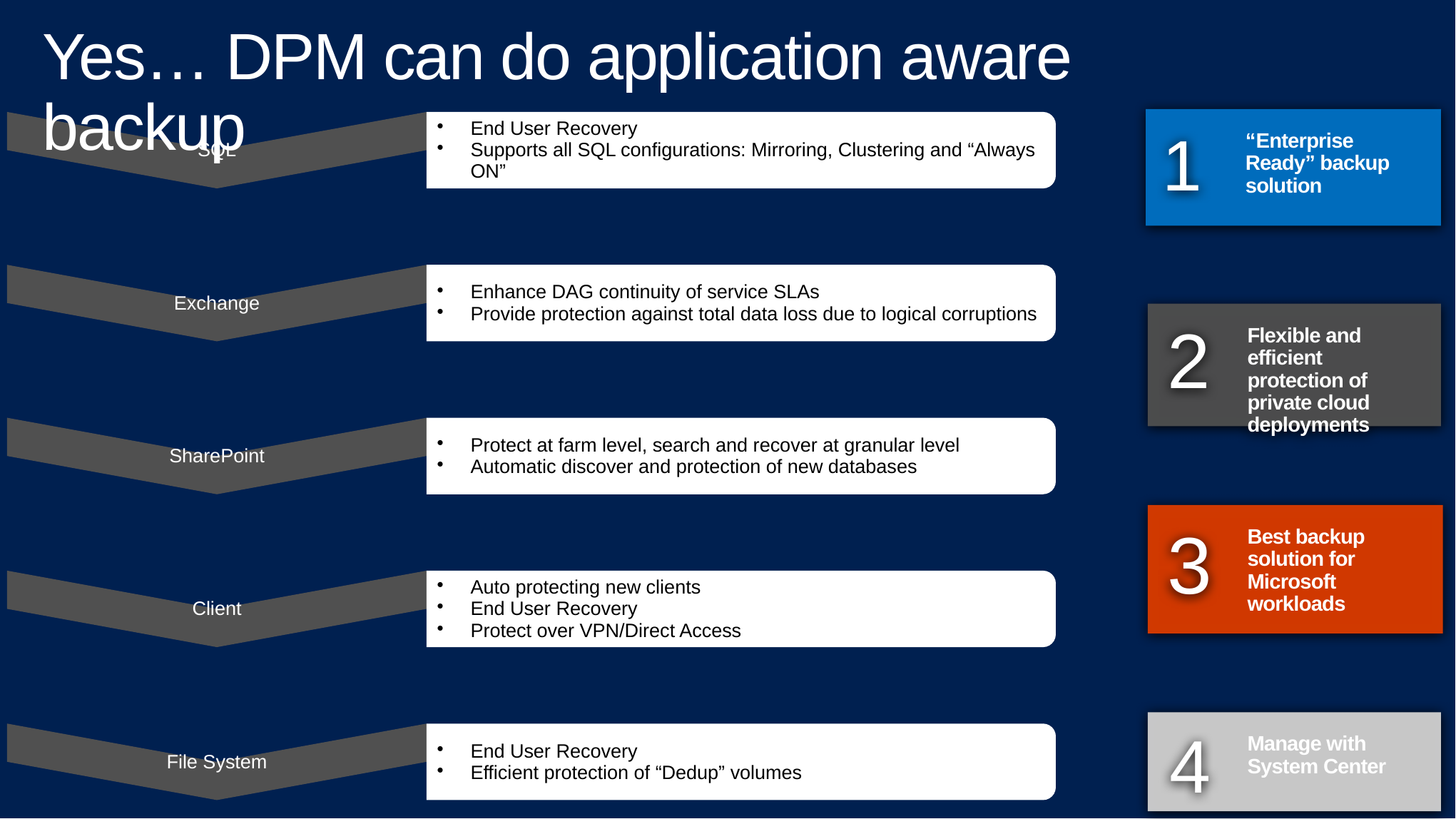

Yes… DPM can do application aware backup

“Enterprise Ready” backup solution
1
SQL
End User Recovery
Exchange
Enhance DAG continuity of service SLAs
Provide protection against total data loss due to logical corruptions
Supports all SQL configurations: Mirroring, Clustering and “Always ON”
SharePoint
Protect at farm level, search and recover at granular level
Automatic discover and protection of new databases
Client
Auto protecting new clients
End User Recovery
Protect over VPN/Direct Access
File System
End User Recovery
Efficient protection of “Dedup” volumes
Flexible and efficient protection of private cloud deployments
2
Best backup solution for Microsoft workloads
3
4
Manage with System Center